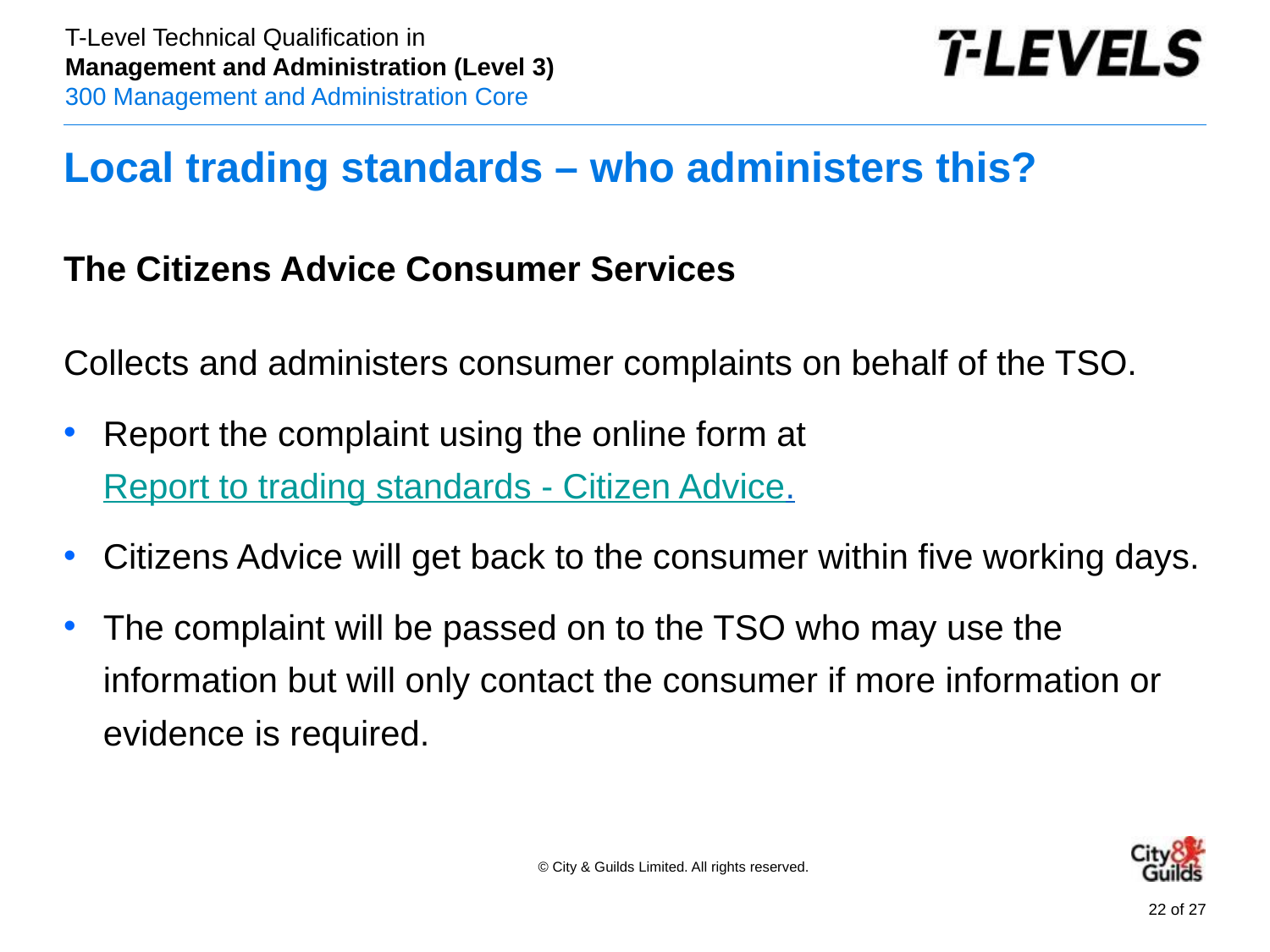

# Local trading standards – who administers this?

The Citizens Advice Consumer Services

Collects and administers consumer complaints on behalf of the TSO.
Report the complaint using the online form at Report to trading standards - Citizen Advice.
Citizens Advice will get back to the consumer within five working days.
The complaint will be passed on to the TSO who may use the information but will only contact the consumer if more information or evidence is required.